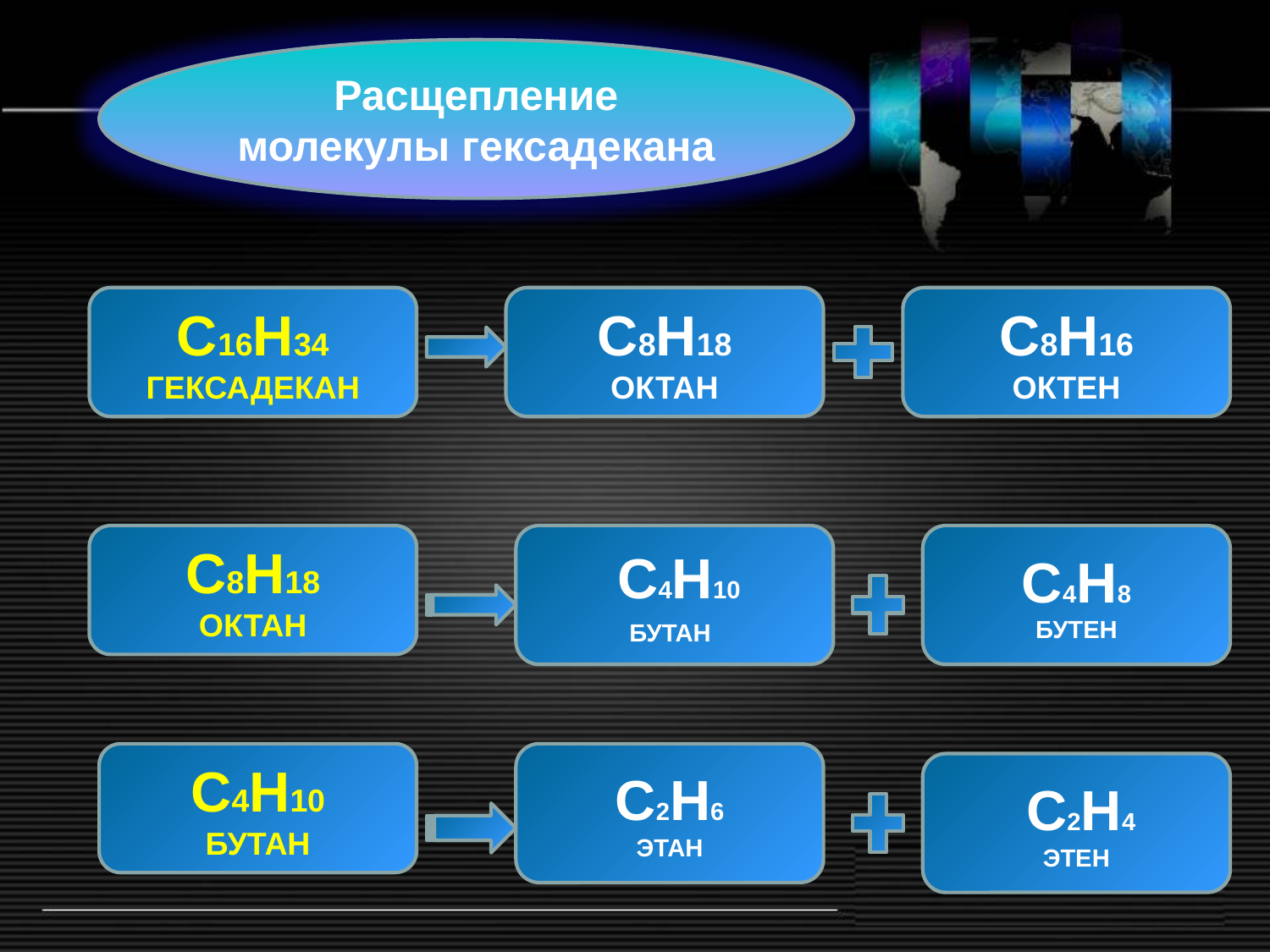

Расщепление молекулы гексадекана

С16Н34
ГЕКСАДЕКАН
С8Н18
ОКТАН
С8Н16
ОКТЕН

С8Н18
ОКТАН
 С4Н10
БУТАН
С4Н8
БУТЕН

С4Н10
БУТАН
С2Н6
ЭТАН
 С2Н4
ЭТЕН